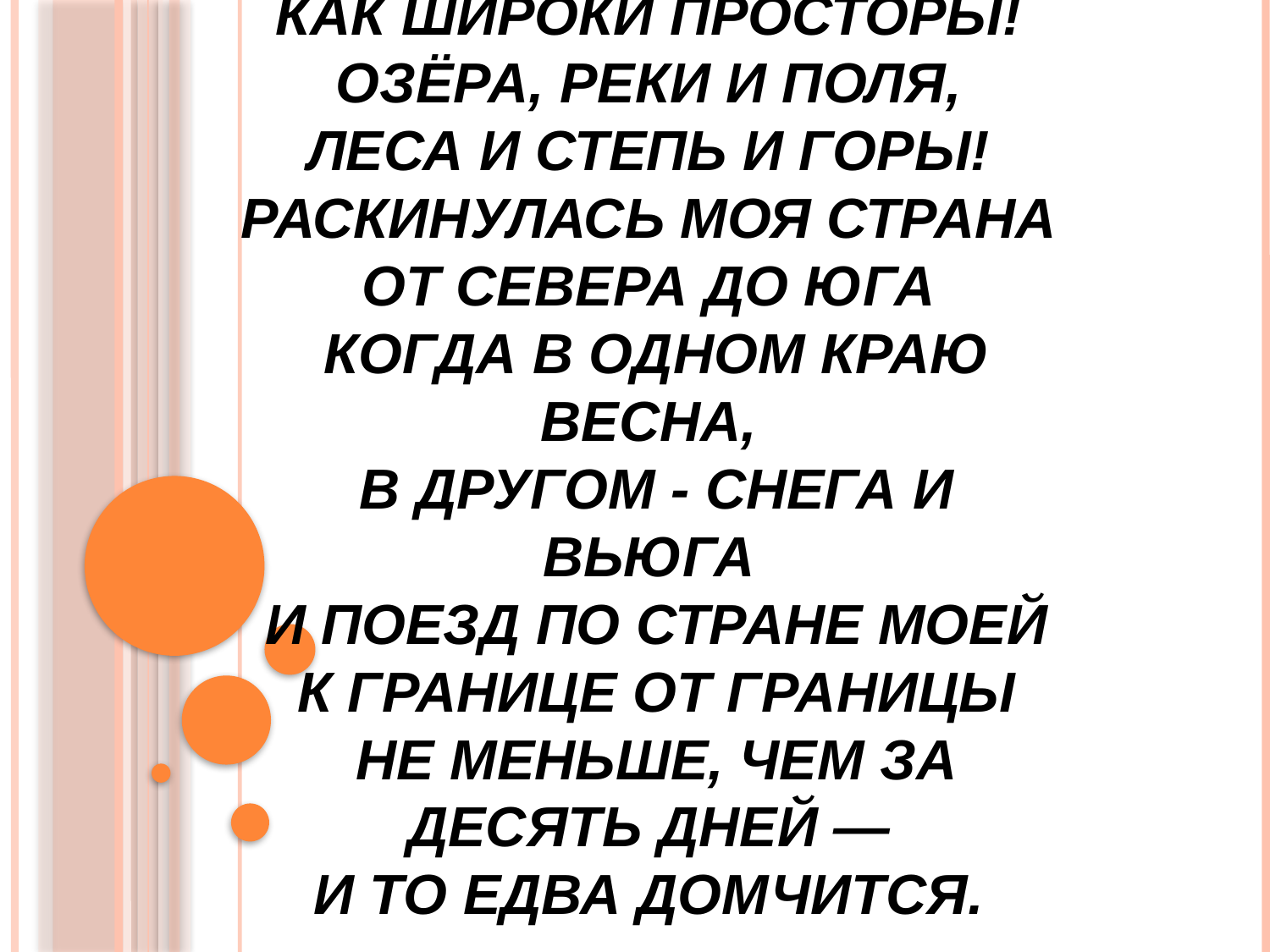

# Как велика моя земля,  Как широки просторы!  Озёра, реки и поля,  Леса и степь и горы!  Раскинулась моя страна  От севера до юга  Когда в одном краю весна,  В другом - снега и вьюга  И поезд по стране моей К границе от границы Не меньше, чем за десять дней —  И то едва домчится.